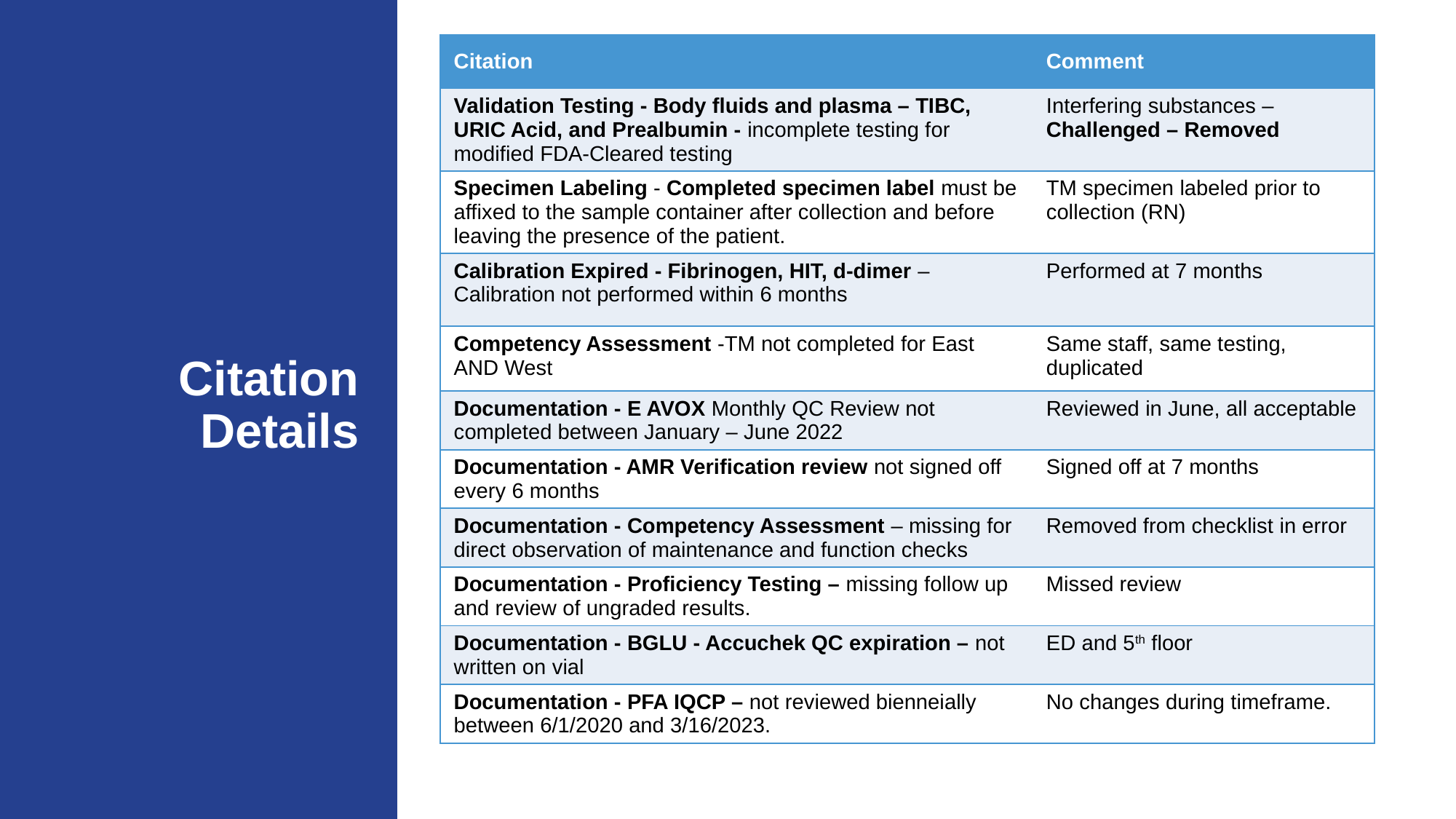

| Citation | Comment |
| --- | --- |
| Validation Testing - Body fluids and plasma – TIBC, URIC Acid, and Prealbumin - incomplete testing for modified FDA-Cleared testing | Interfering substances – Challenged – Removed |
| Specimen Labeling - Completed specimen label must be affixed to the sample container after collection and before leaving the presence of the patient. | TM specimen labeled prior to collection (RN) |
| Calibration Expired - Fibrinogen, HIT, d-dimer – Calibration not performed within 6 months | Performed at 7 months |
| Competency Assessment -TM not completed for East AND West | Same staff, same testing, duplicated |
| Documentation - E AVOX Monthly QC Review not completed between January – June 2022 | Reviewed in June, all acceptable |
| Documentation - AMR Verification review not signed off every 6 months | Signed off at 7 months |
| Documentation - Competency Assessment – missing for direct observation of maintenance and function checks | Removed from checklist in error |
| Documentation - Proficiency Testing – missing follow up and review of ungraded results. | Missed review |
| Documentation - BGLU - Accuchek QC expiration – not written on vial | ED and 5th floor |
| Documentation - PFA IQCP – not reviewed bienneially between 6/1/2020 and 3/16/2023. | No changes during timeframe. |

# Citation Details